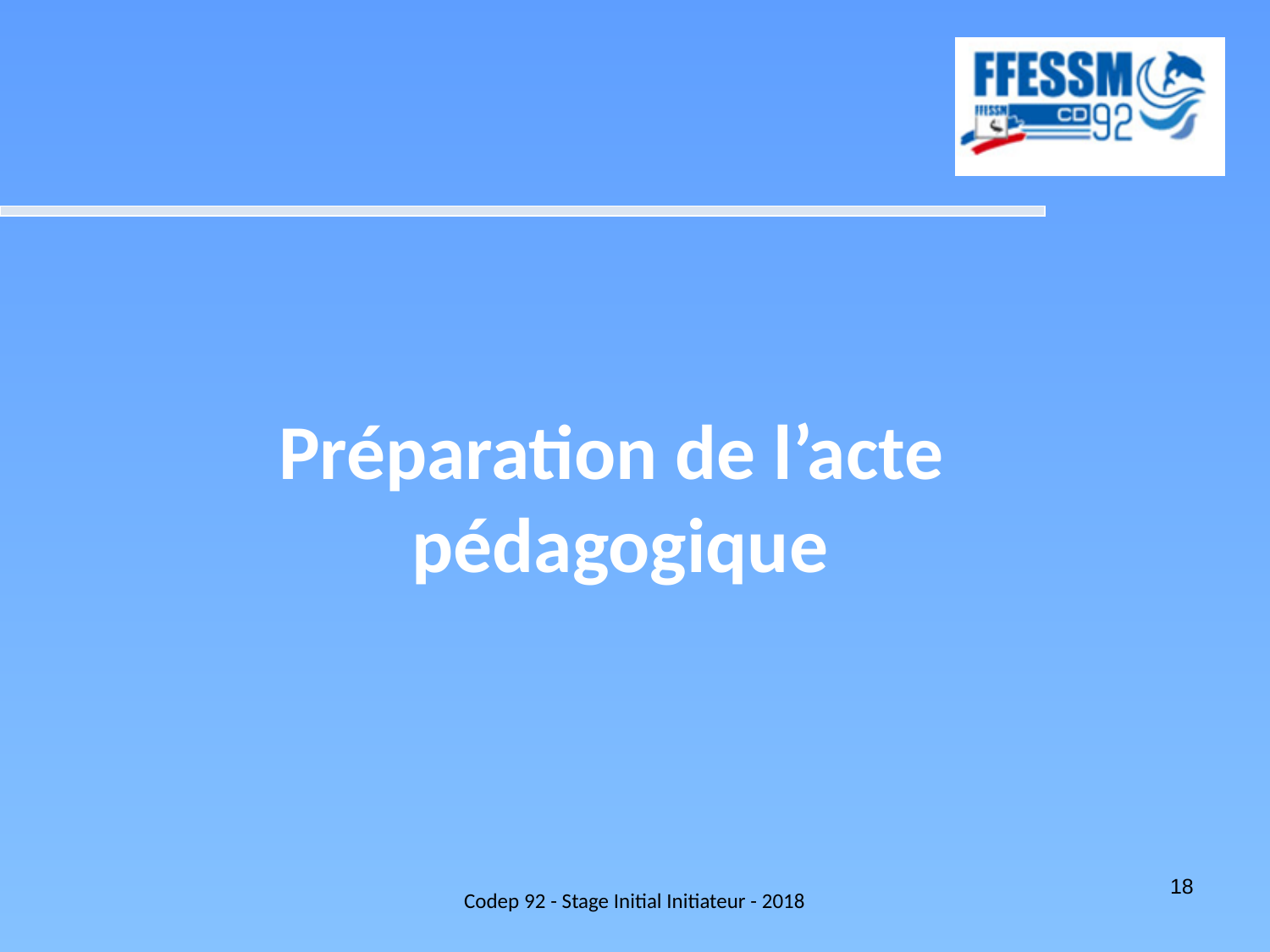

Préparation de l’acte
pédagogique
Codep 92 - Stage Initial Initiateur - 2018
18